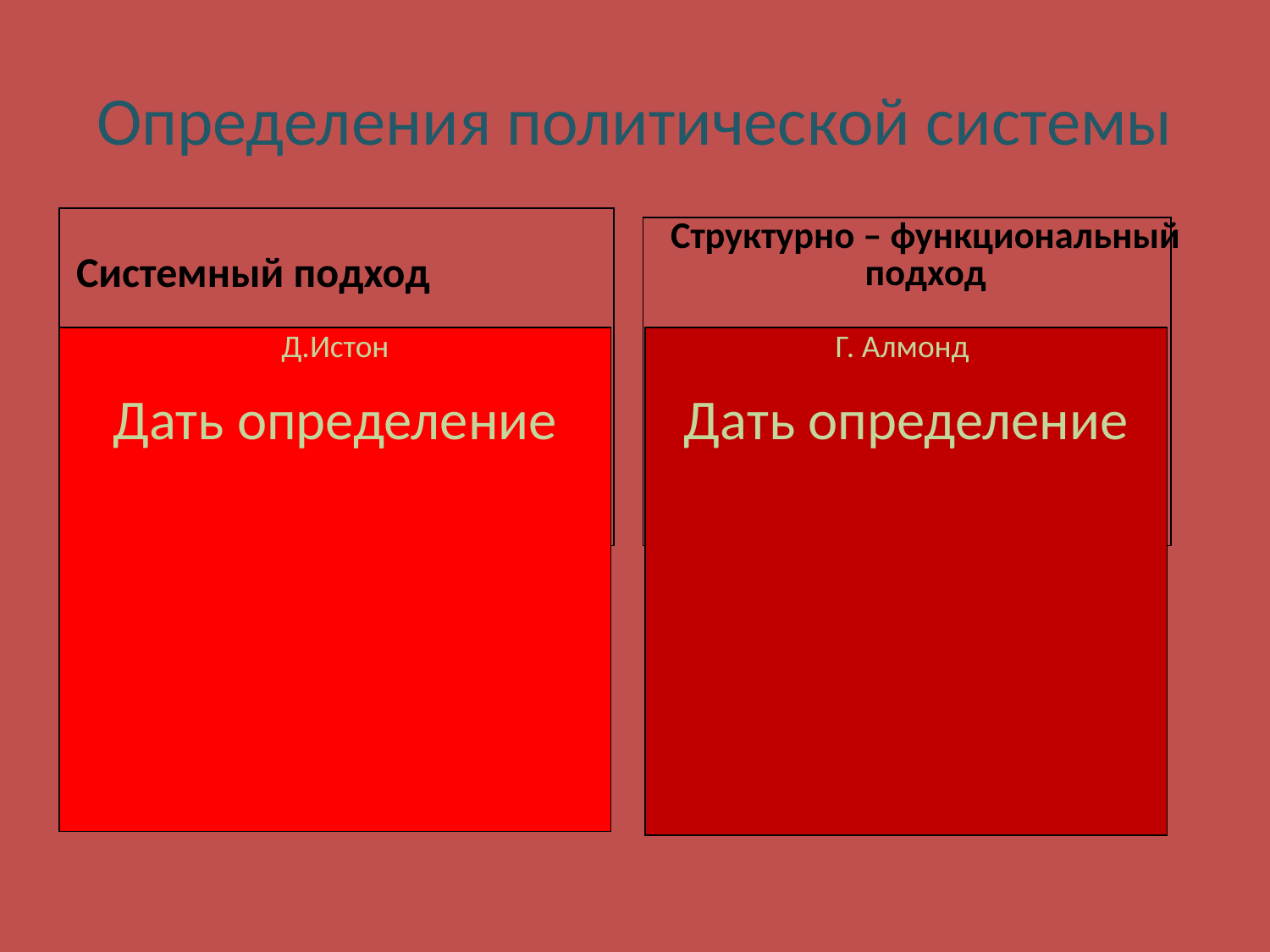

# Определения политической системы
|  |
| --- |
Системный подход
Структурно – функциональный подход
|  |
| --- |
| Д.Истон Дать определение |
| --- |
| Г. Алмонд Дать определение |
| --- |